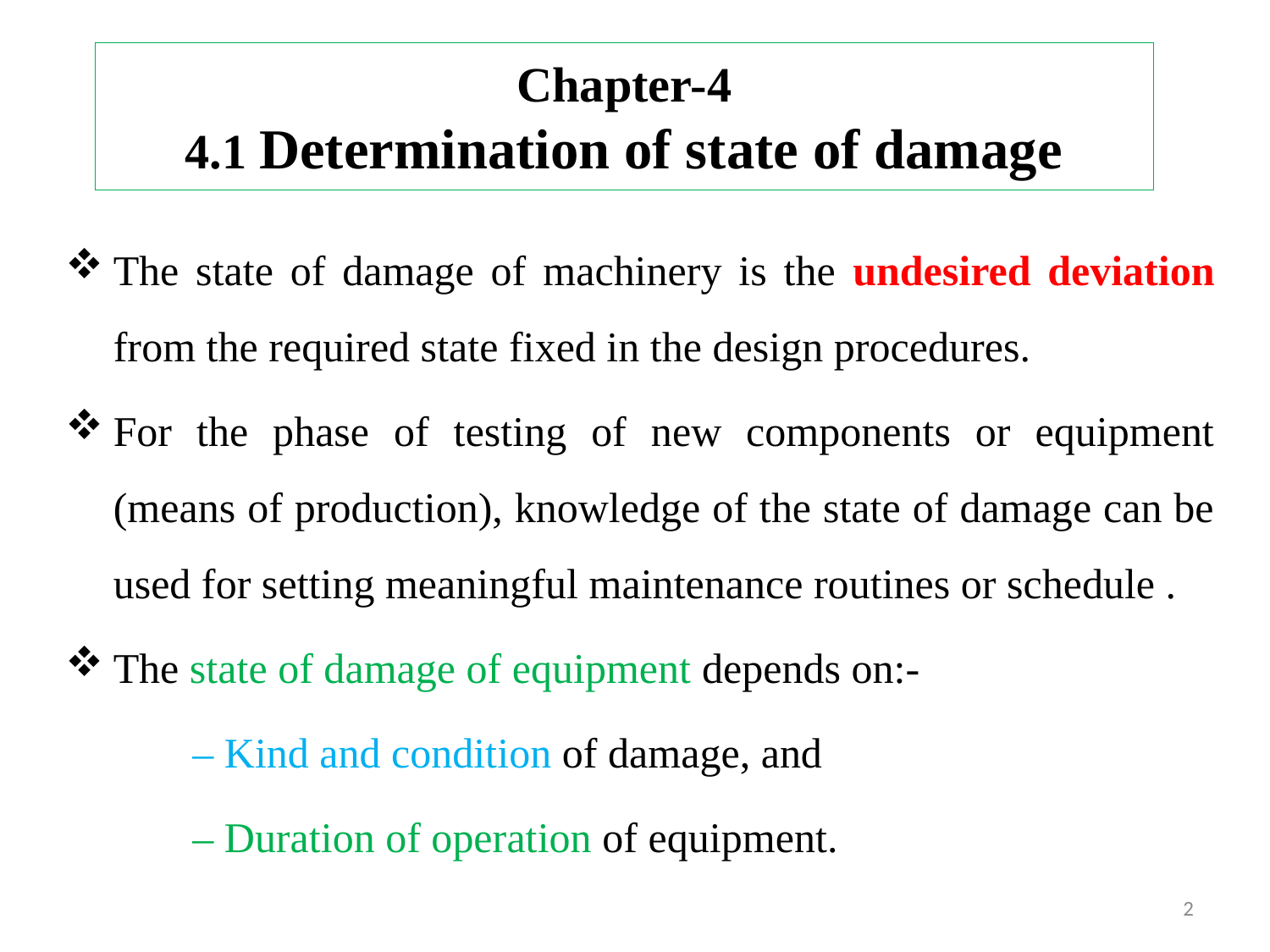

# Chapter-4 4.1 Determination of state of damage
The state of damage of machinery is the undesired deviation from the required state fixed in the design procedures.
For the phase of testing of new components or equipment (means of production), knowledge of the state of damage can be used for setting meaningful maintenance routines or schedule .
The state of damage of equipment depends on:-
            – Kind and condition of damage, and
            – Duration of operation of equipment.
2